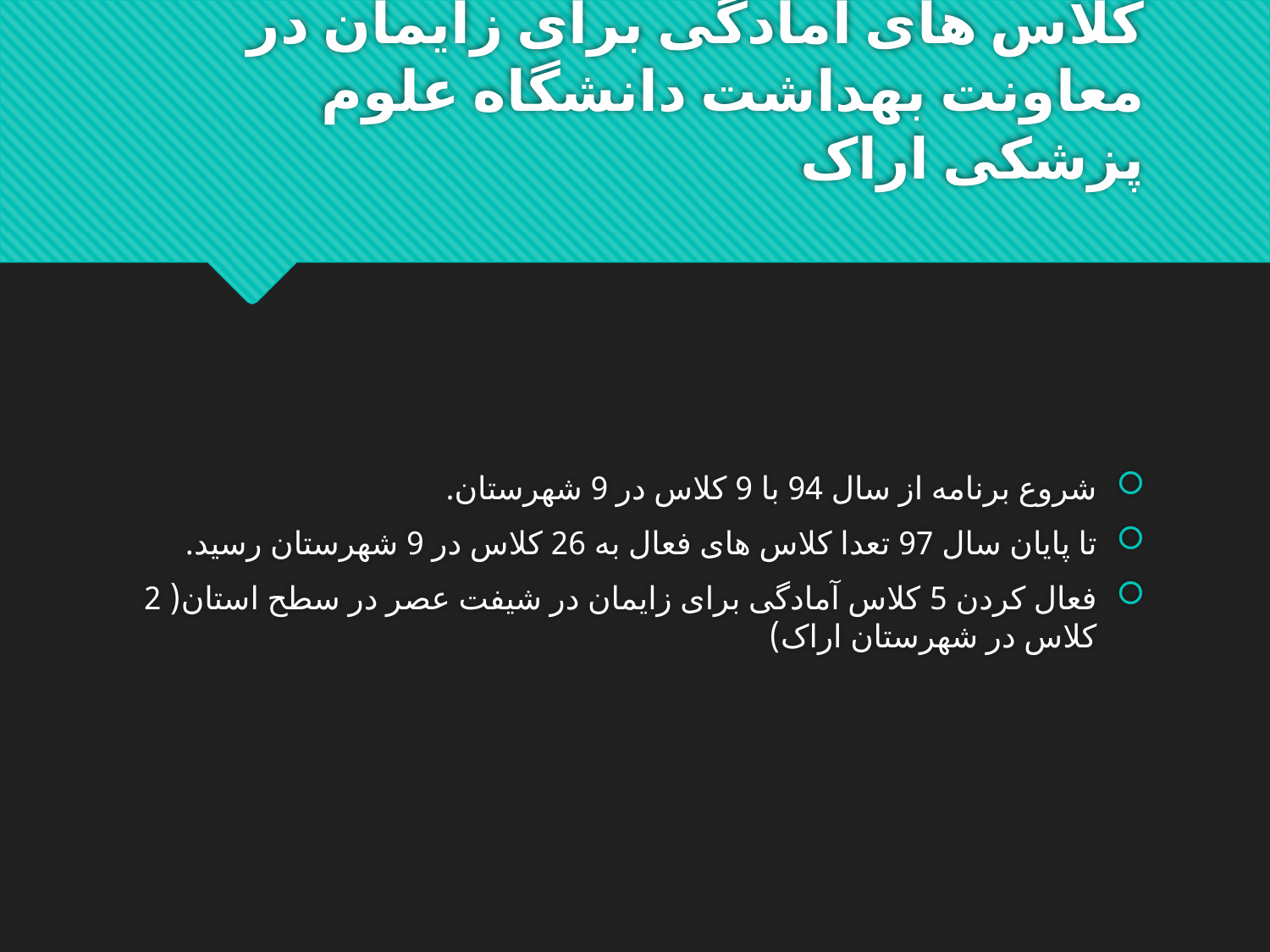

# کلاس های آمادگی برای زایمان در معاونت بهداشت دانشگاه علوم پزشکی اراک
شروع برنامه از سال 94 با 9 کلاس در 9 شهرستان.
تا پایان سال 97 تعدا کلاس های فعال به 26 کلاس در 9 شهرستان رسید.
فعال کردن 5 کلاس آمادگی برای زایمان در شیفت عصر در سطح استان( 2 کلاس در شهرستان اراک)